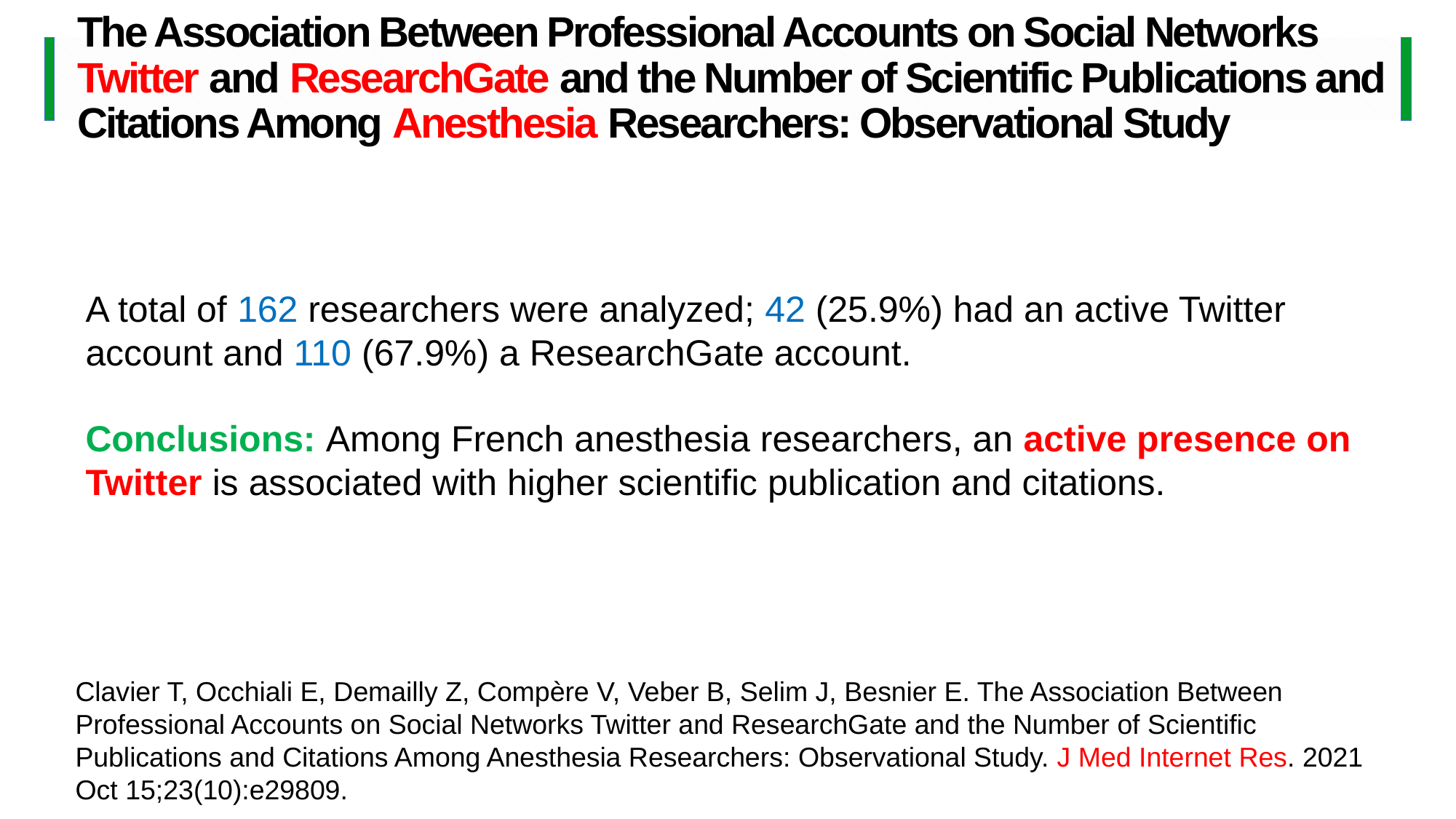

The Association Between Professional Accounts on Social Networks Twitter and ResearchGate and the Number of Scientific Publications and Citations Among Anesthesia Researchers: Observational Study

A total of 162 researchers were analyzed; 42 (25.9%) had an active Twitter account and 110 (67.9%) a ResearchGate account.
Conclusions: Among French anesthesia researchers, an active presence on Twitter is associated with higher scientific publication and citations.
Clavier T, Occhiali E, Demailly Z, Compère V, Veber B, Selim J, Besnier E. The Association Between Professional Accounts on Social Networks Twitter and ResearchGate and the Number of Scientific Publications and Citations Among Anesthesia Researchers: Observational Study. J Med Internet Res. 2021 Oct 15;23(10):e29809.